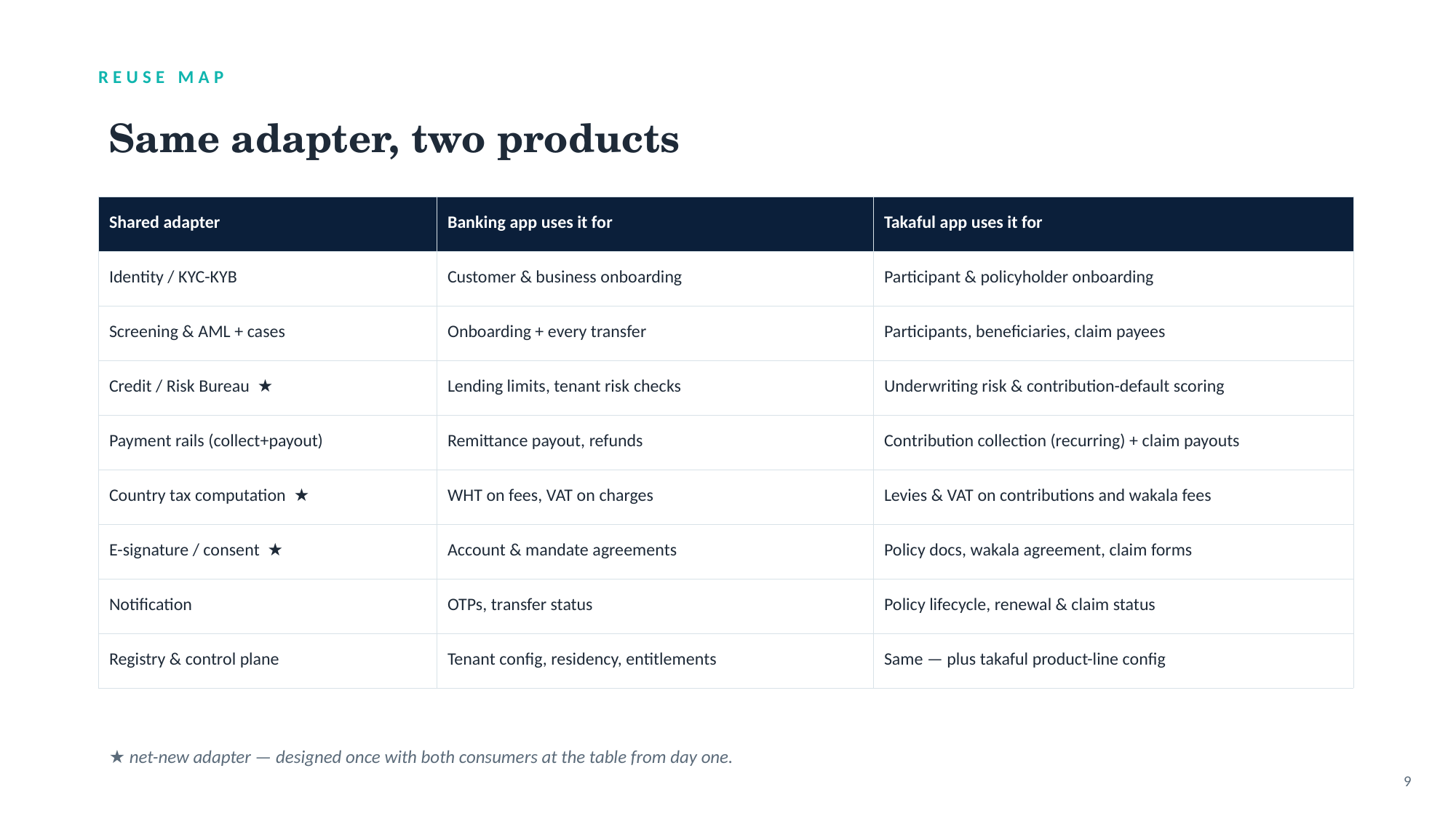

REUSE MAP
Same adapter, two products
| Shared adapter | Banking app uses it for | Takaful app uses it for |
| --- | --- | --- |
| Identity / KYC-KYB | Customer & business onboarding | Participant & policyholder onboarding |
| Screening & AML + cases | Onboarding + every transfer | Participants, beneficiaries, claim payees |
| Credit / Risk Bureau ★ | Lending limits, tenant risk checks | Underwriting risk & contribution-default scoring |
| Payment rails (collect+payout) | Remittance payout, refunds | Contribution collection (recurring) + claim payouts |
| Country tax computation ★ | WHT on fees, VAT on charges | Levies & VAT on contributions and wakala fees |
| E-signature / consent ★ | Account & mandate agreements | Policy docs, wakala agreement, claim forms |
| Notification | OTPs, transfer status | Policy lifecycle, renewal & claim status |
| Registry & control plane | Tenant config, residency, entitlements | Same — plus takaful product-line config |
★ net-new adapter — designed once with both consumers at the table from day one.
9